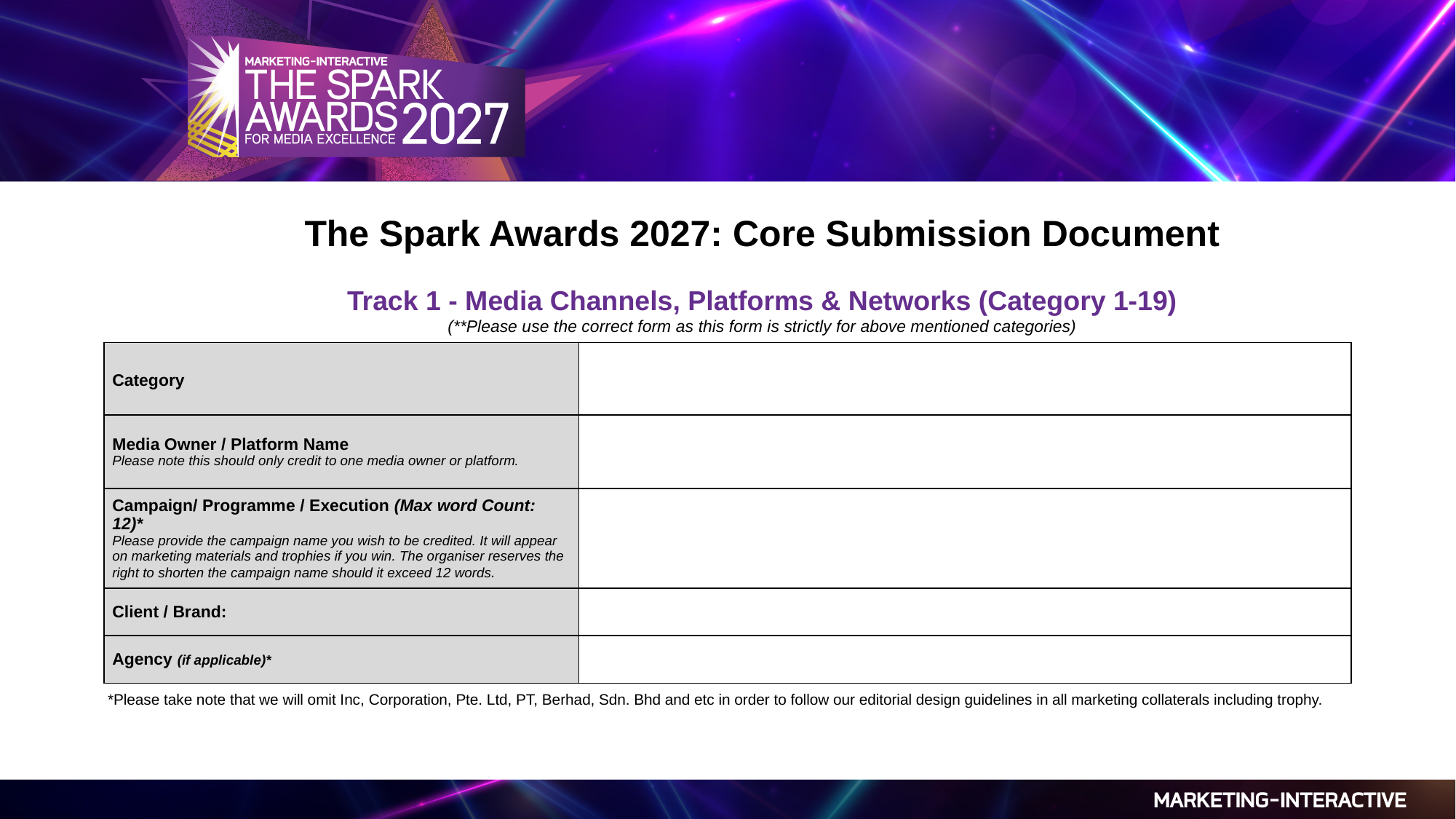

The Spark Awards 2027: Core Submission Document

Track 1 - Media Channels, Platforms & Networks (Category 1-19)
(**Please use the correct form as this form is strictly for above mentioned categories)
| Category |  |
| --- | --- |
| Media Owner / Platform Name Please note this should only credit to one media owner or platform. |  |
| Campaign/ Programme / Execution (Max word Count: 12)\* Please provide the campaign name you wish to be credited. It will appear on marketing materials and trophies if you win. The organiser reserves the right to shorten the campaign name should it exceed 12 words. |  |
| Client / Brand: |  |
| Agency (if applicable)\* |  |
*Please take note that we will omit Inc, Corporation, Pte. Ltd, PT, Berhad, Sdn. Bhd and etc in order to follow our editorial design guidelines in all marketing collaterals including trophy.